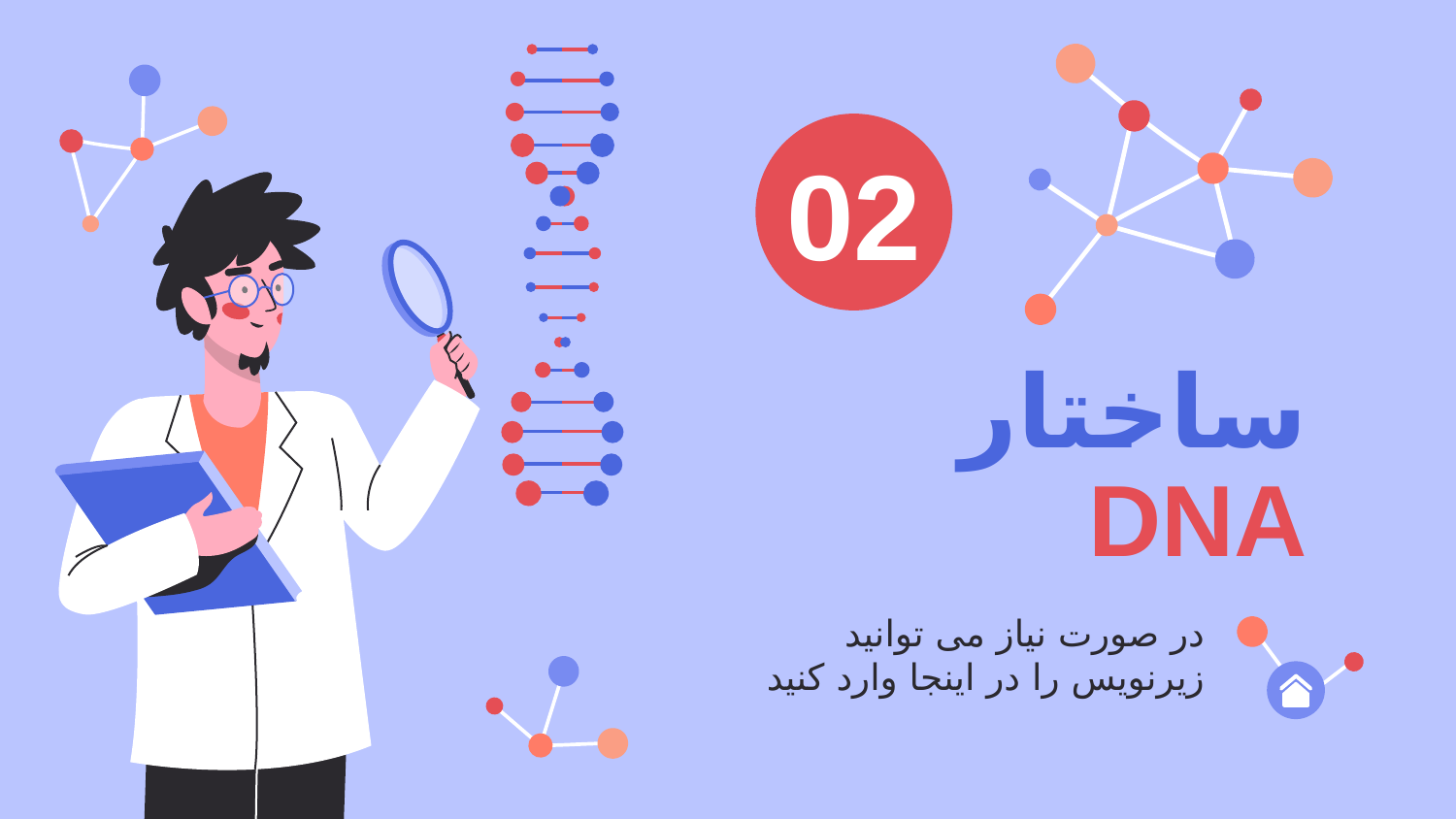

02

# ساختار DNA
در صورت نیاز می توانید زیرنویس را در اینجا وارد کنید